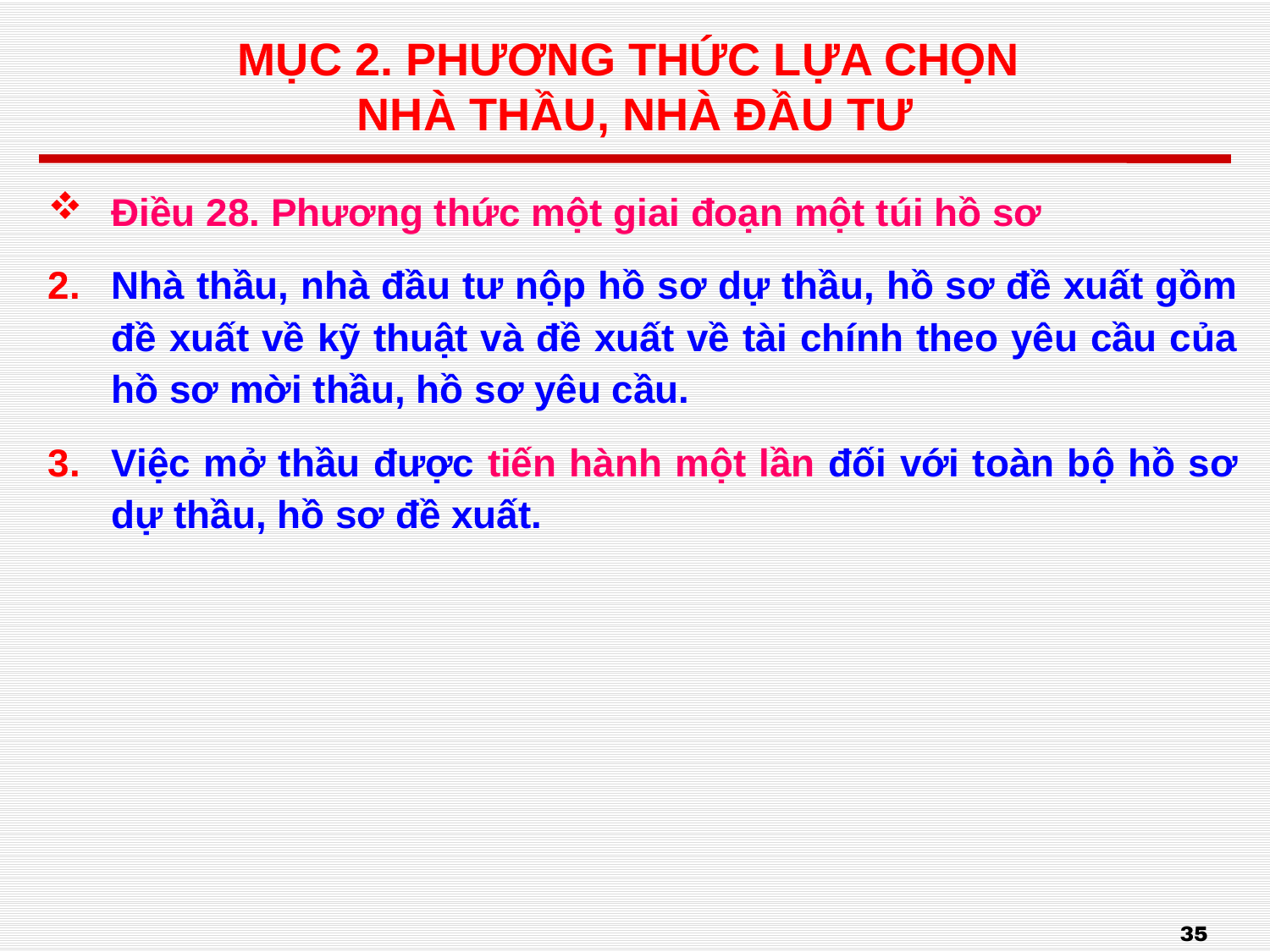

# MỤC 2. PHƯƠNG THỨC LỰA CHỌN NHÀ THẦU, NHÀ ĐẦU TƯ
Điều 28. Phương thức một giai đoạn một túi hồ sơ
Nhà thầu, nhà đầu tư nộp hồ sơ dự thầu, hồ sơ đề xuất gồm đề xuất về kỹ thuật và đề xuất về tài chính theo yêu cầu của hồ sơ mời thầu, hồ sơ yêu cầu.
Việc mở thầu được tiến hành một lần đối với toàn bộ hồ sơ dự thầu, hồ sơ đề xuất.